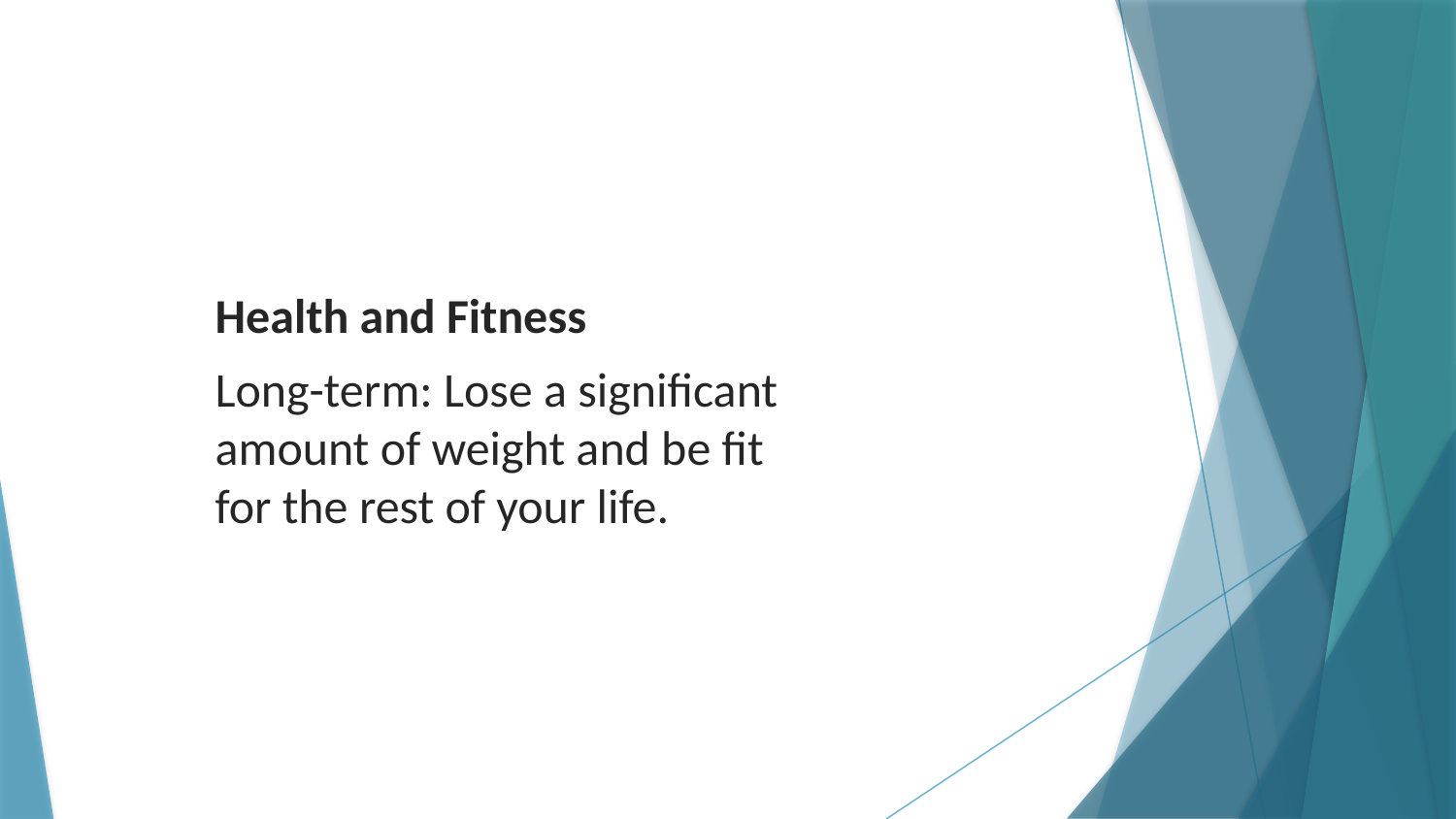

Health and Fitness
Long-term: Lose a significant amount of weight and be fit for the rest of your life.